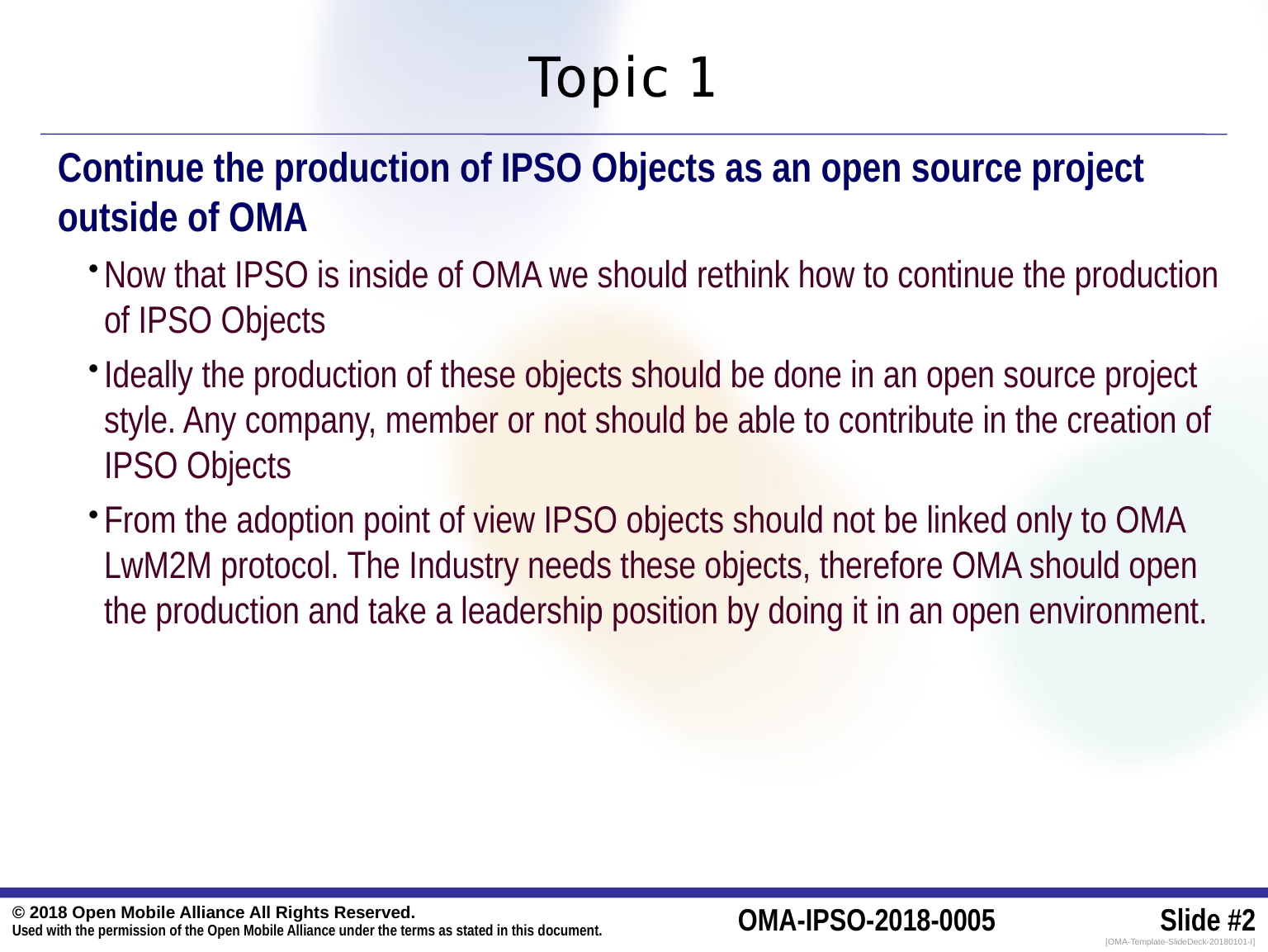

# Topic 1
Continue the production of IPSO Objects as an open source project outside of OMA
Now that IPSO is inside of OMA we should rethink how to continue the production of IPSO Objects
Ideally the production of these objects should be done in an open source project style. Any company, member or not should be able to contribute in the creation of IPSO Objects
From the adoption point of view IPSO objects should not be linked only to OMA LwM2M protocol. The Industry needs these objects, therefore OMA should open the production and take a leadership position by doing it in an open environment.